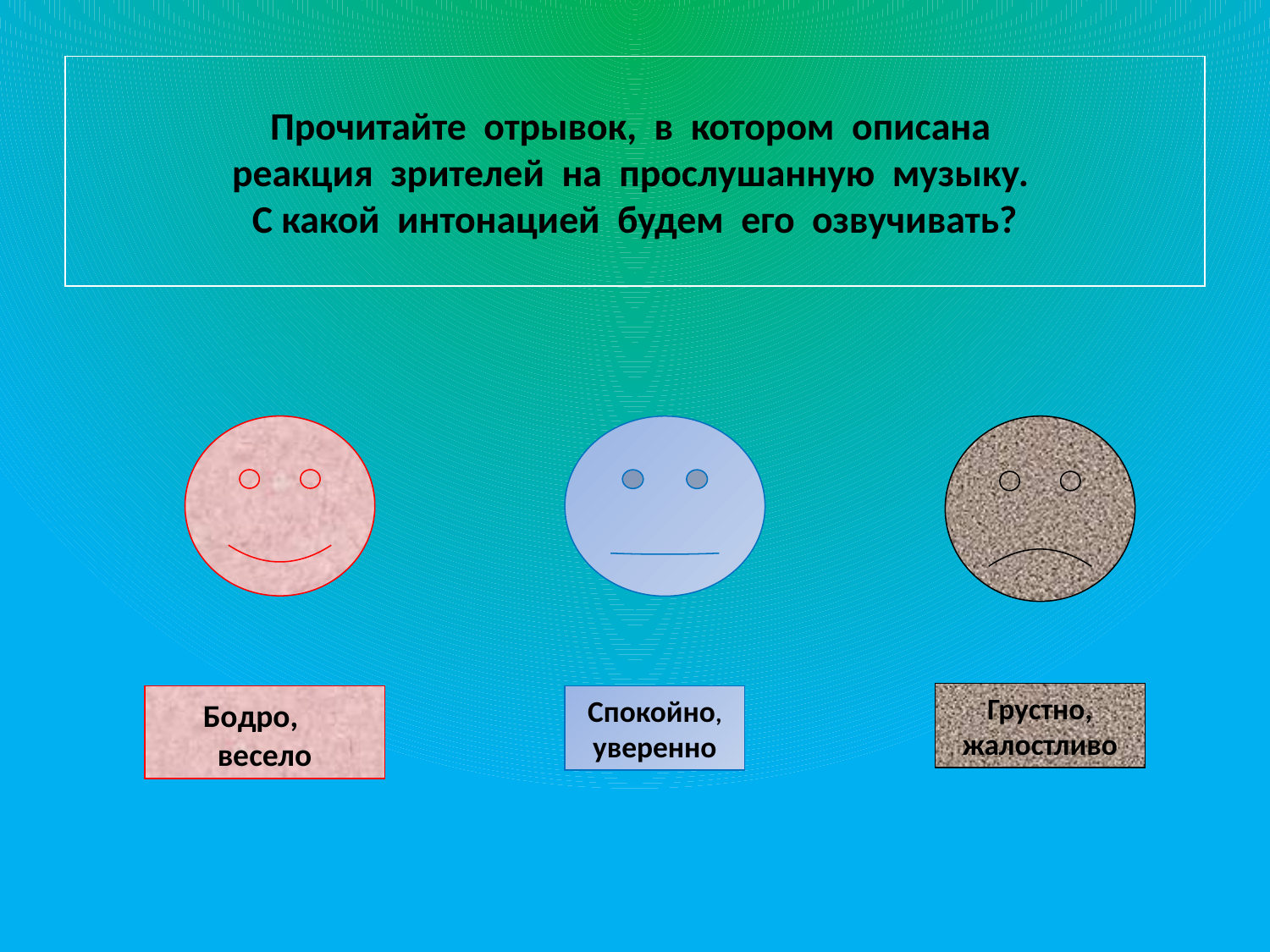

Прочитайте  отрывок,  в  котором  описана
реакция  зрителей  на  прослушанную  музыку.
С какой  интонацией  будем  его  озвучивать?

 Бодро,      весело

Спокойно, уверенно

Грустно, жалостливо